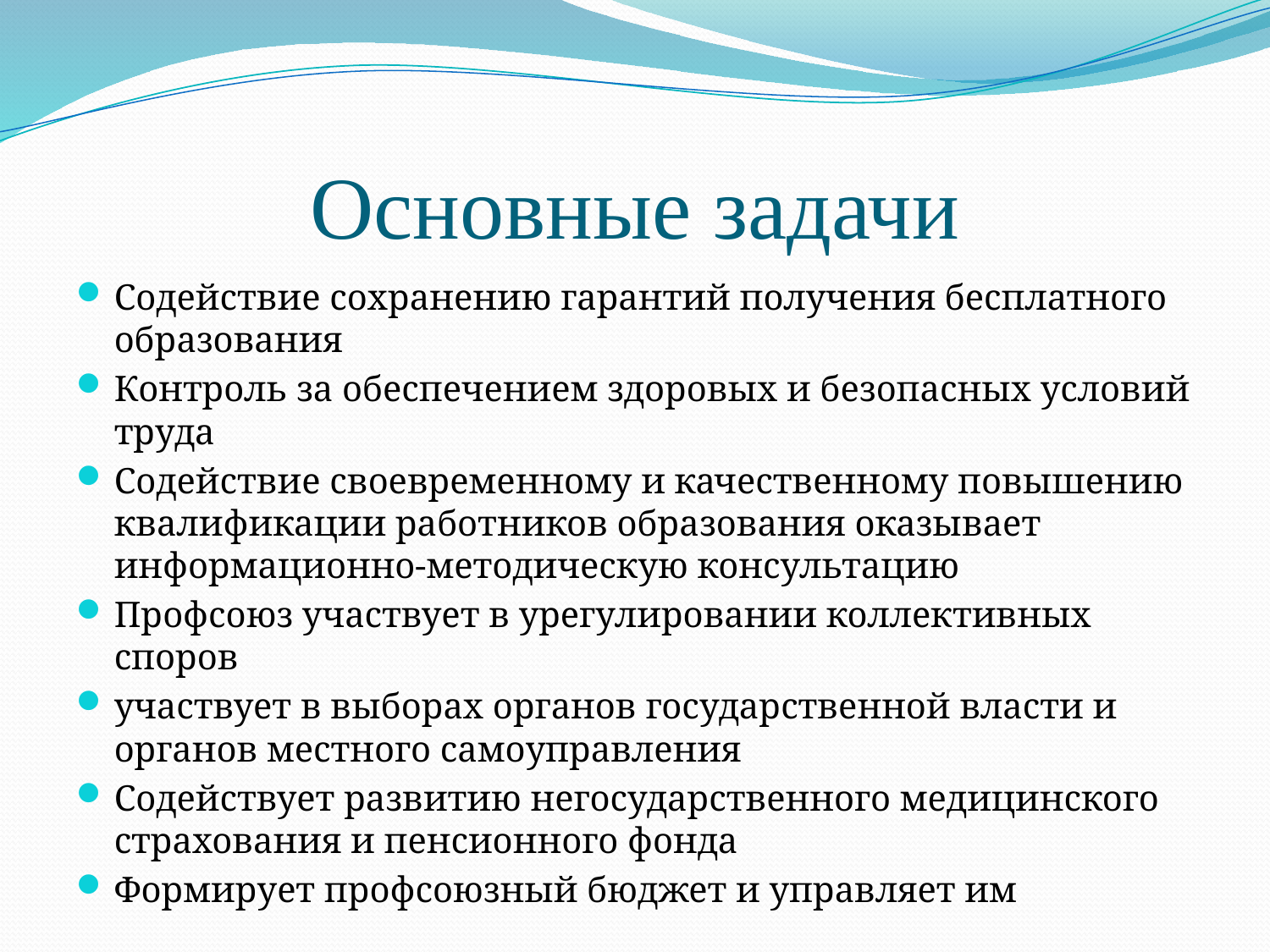

# Основные задачи
Содействие сохранению гарантий получения бесплатного образования
Контроль за обеспечением здоровых и безопасных условий труда
Содействие своевременному и качественному повышению квалификации работников образования оказывает информационно-методическую консультацию
Профсоюз участвует в урегулировании коллективных споров
участвует в выборах органов государственной власти и органов местного самоуправления
Содействует развитию негосударственного медицинского страхования и пенсионного фонда
Формирует профсоюзный бюджет и управляет им